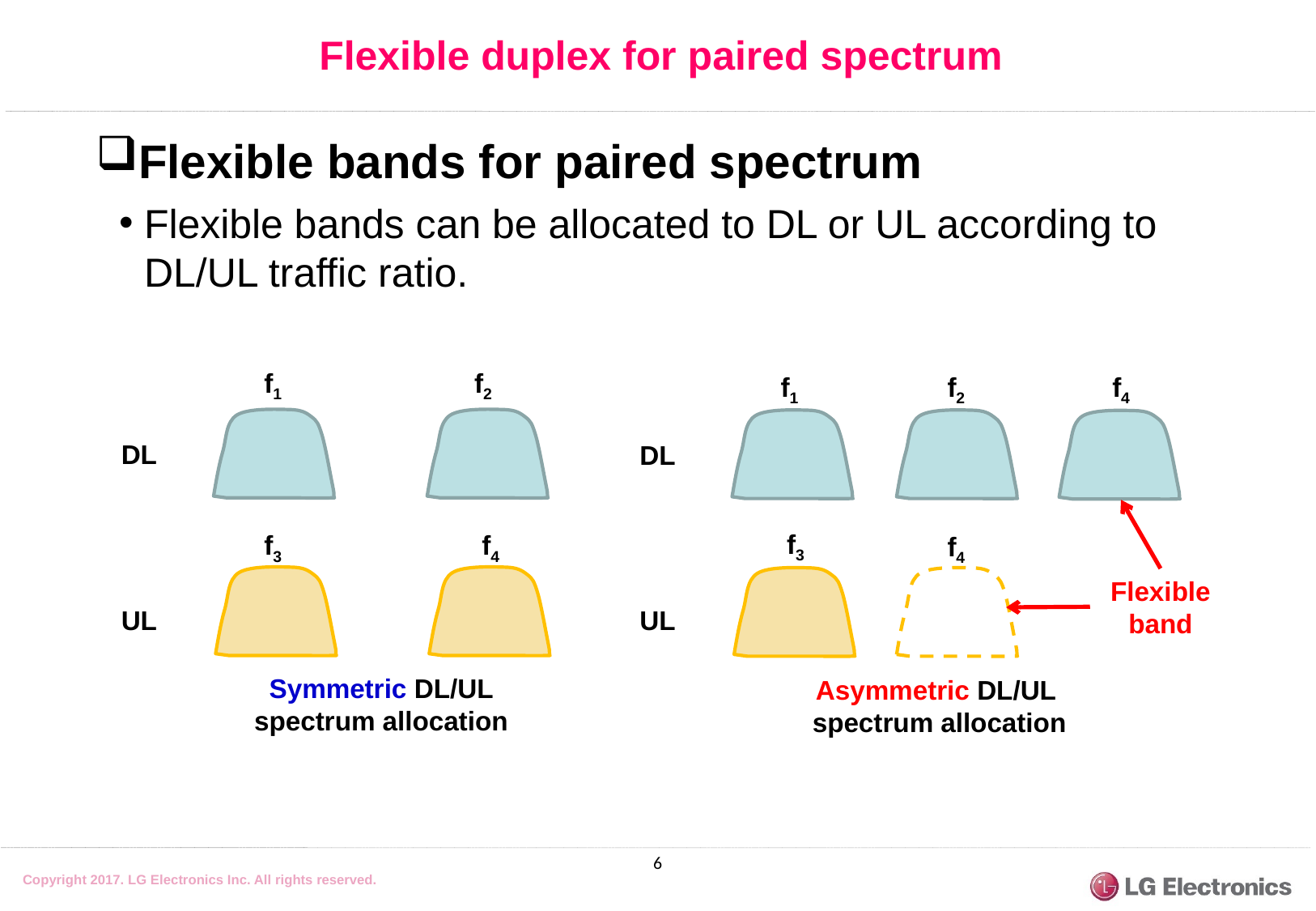

Flexible duplex for paired spectrum
Flexible bands for paired spectrum
Flexible bands can be allocated to DL or UL according to DL/UL traffic ratio.
f1
f2

DL
f4
f3

UL
Symmetric DL/UL
spectrum allocation
f1
f2
f4

DL
f3
f4

Flexible band
UL
Asymmetric DL/UL
spectrum allocation